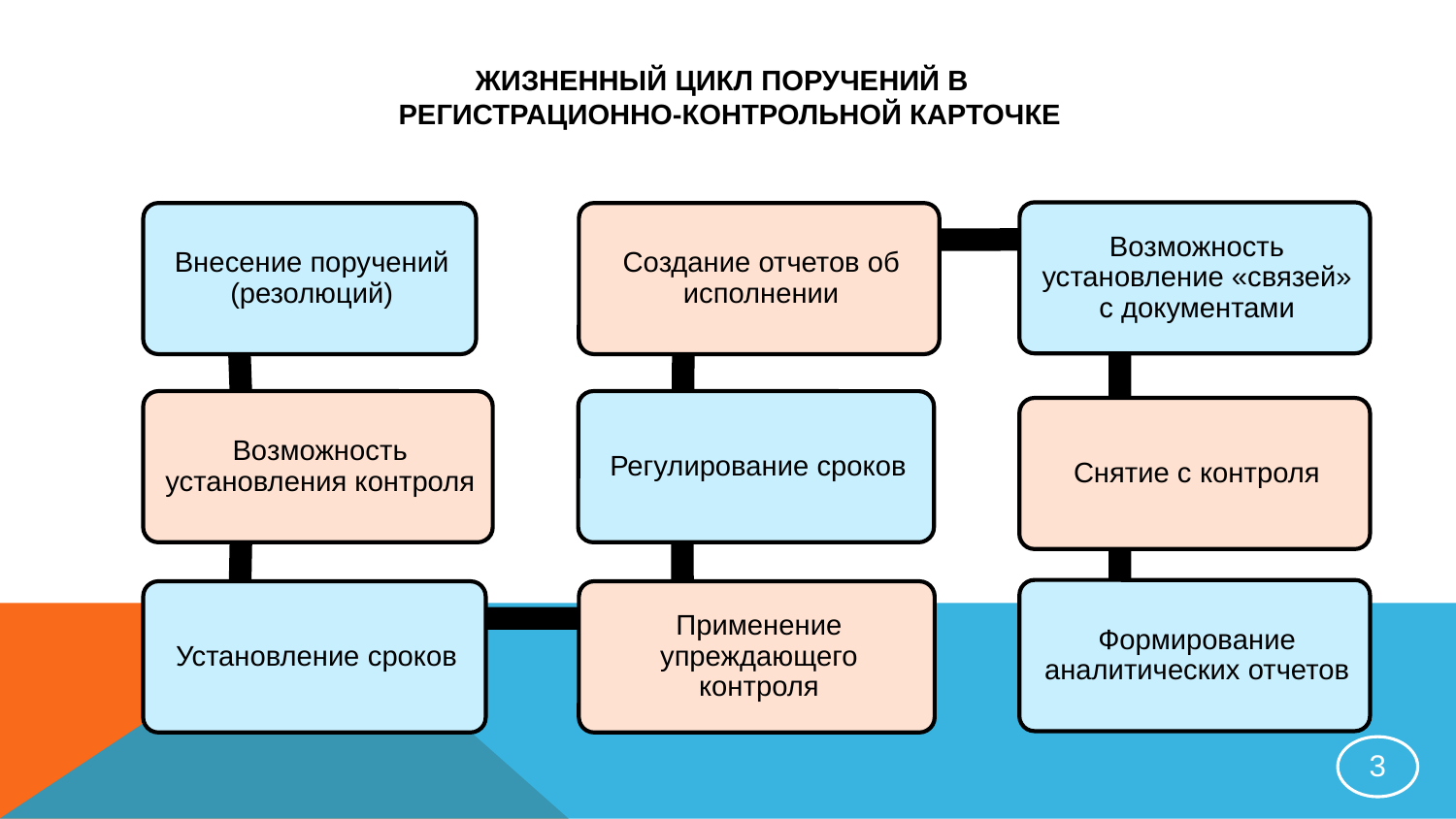

# Жизненный цикл поручений в РЕГистрационно-контрольной Карточке
Внесение поручений (резолюций)
Возможность установления контроля
Установление сроков
Применение упреждающего контроля
Регулирование сроков
Создание отчетов об исполнении
Возможность установление «связей» с документами
Снятие с контроля
Формирование аналитических отчетов
3